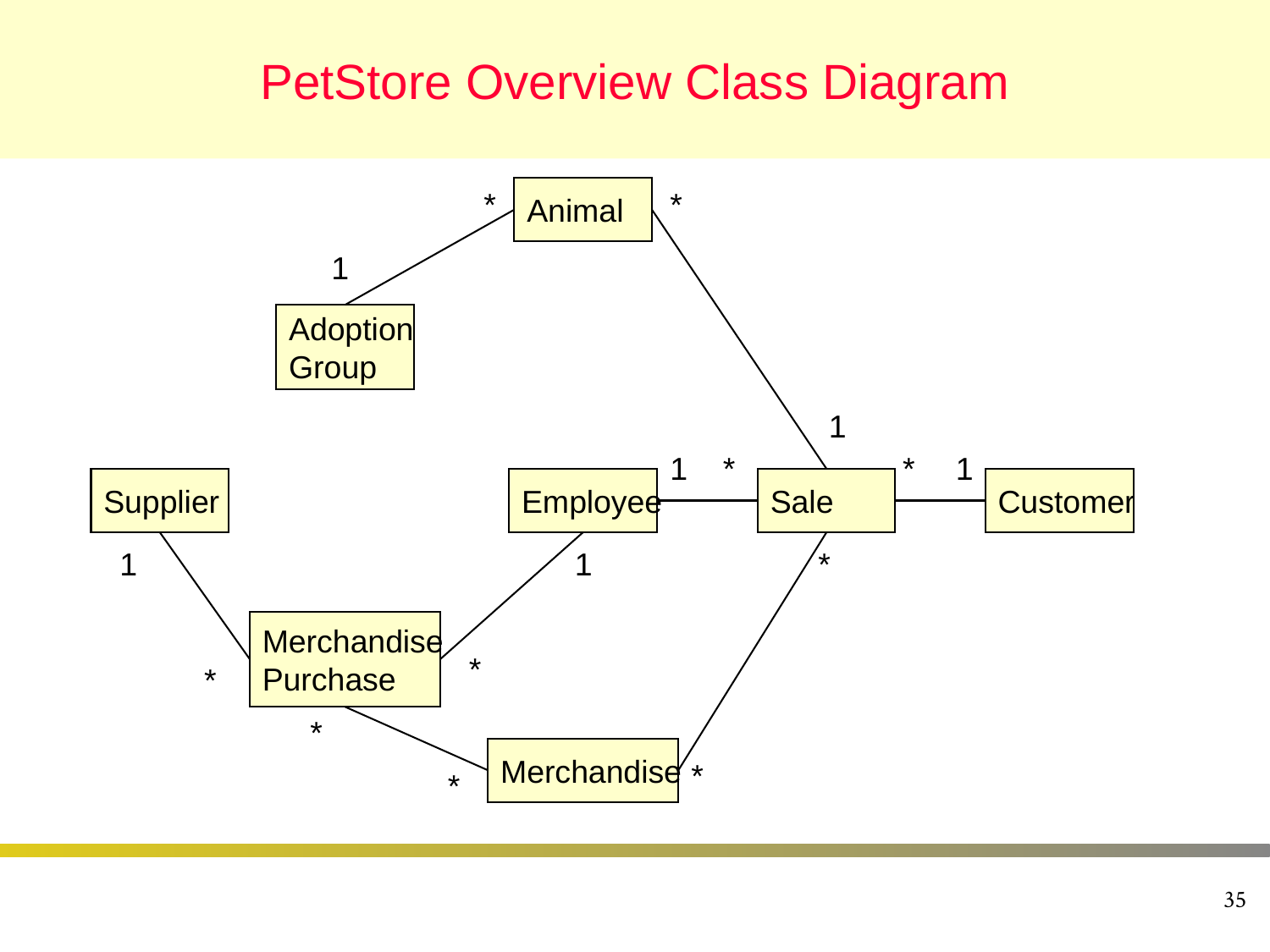

# PetStore Overview Class Diagram
*
Animal
*
1
Adoption
Group
1
1
*
*
1
Supplier
Employee
Sale
Customer
1
1
*
Merchandise
Purchase
*
*
*
Merchandise
*
*
35